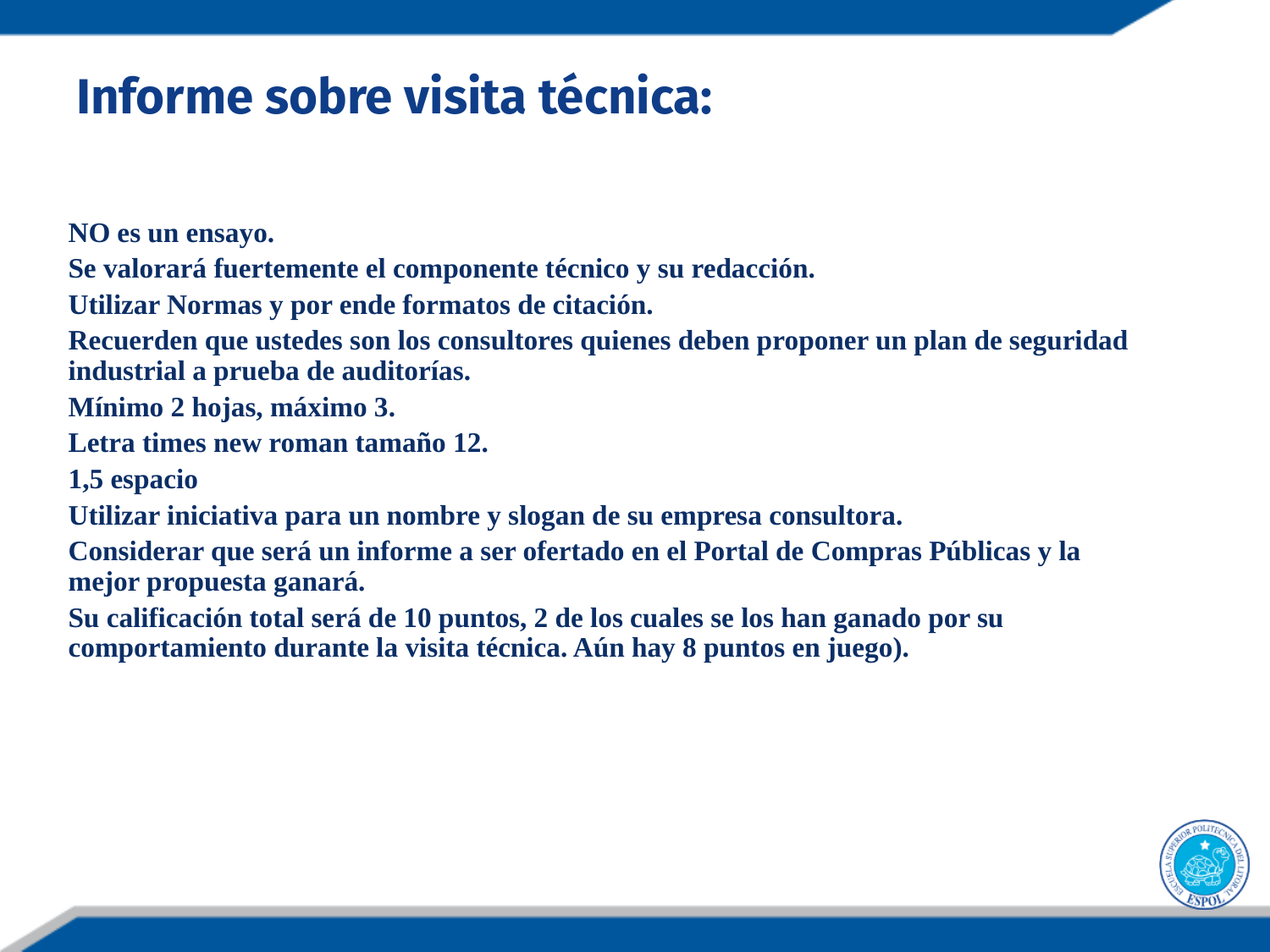

Informe sobre visita técnica:
NO es un ensayo.
Se valorará fuertemente el componente técnico y su redacción.
Utilizar Normas y por ende formatos de citación.
Recuerden que ustedes son los consultores quienes deben proponer un plan de seguridad industrial a prueba de auditorías.
Mínimo 2 hojas, máximo 3.
Letra times new roman tamaño 12.
1,5 espacio
Utilizar iniciativa para un nombre y slogan de su empresa consultora.
Considerar que será un informe a ser ofertado en el Portal de Compras Públicas y la mejor propuesta ganará.
Su calificación total será de 10 puntos, 2 de los cuales se los han ganado por su comportamiento durante la visita técnica. Aún hay 8 puntos en juego).